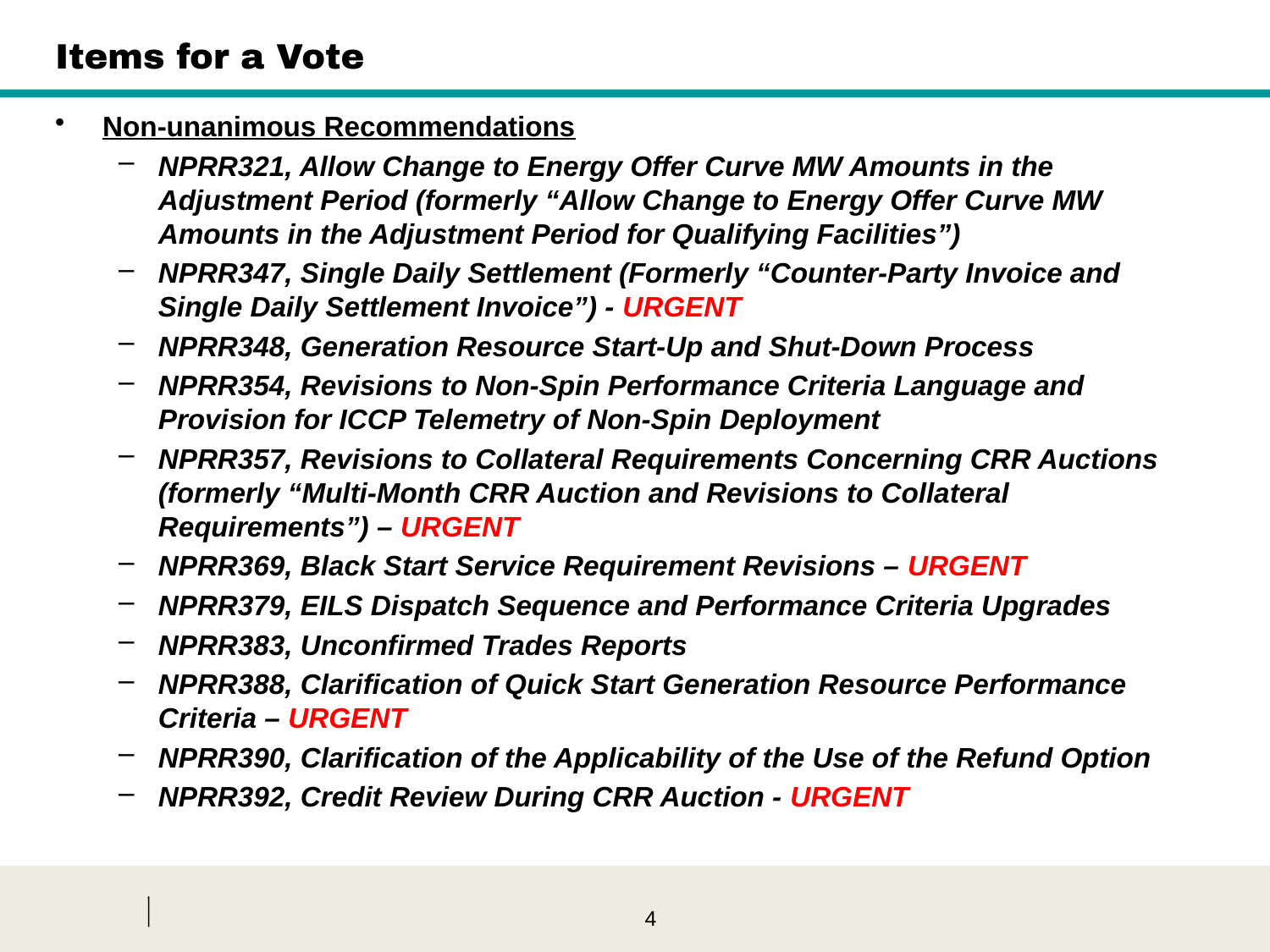

Items for a Vote
Non-unanimous Recommendations
NPRR321, Allow Change to Energy Offer Curve MW Amounts in the Adjustment Period (formerly “Allow Change to Energy Offer Curve MW Amounts in the Adjustment Period for Qualifying Facilities”)
NPRR347, Single Daily Settlement (Formerly “Counter-Party Invoice and Single Daily Settlement Invoice”) - URGENT
NPRR348, Generation Resource Start-Up and Shut-Down Process
NPRR354, Revisions to Non-Spin Performance Criteria Language and Provision for ICCP Telemetry of Non-Spin Deployment
NPRR357, Revisions to Collateral Requirements Concerning CRR Auctions (formerly “Multi-Month CRR Auction and Revisions to Collateral Requirements”) – URGENT
NPRR369, Black Start Service Requirement Revisions – URGENT
NPRR379, EILS Dispatch Sequence and Performance Criteria Upgrades
NPRR383, Unconfirmed Trades Reports
NPRR388, Clarification of Quick Start Generation Resource Performance Criteria – URGENT
NPRR390, Clarification of the Applicability of the Use of the Refund Option
NPRR392, Credit Review During CRR Auction - URGENT